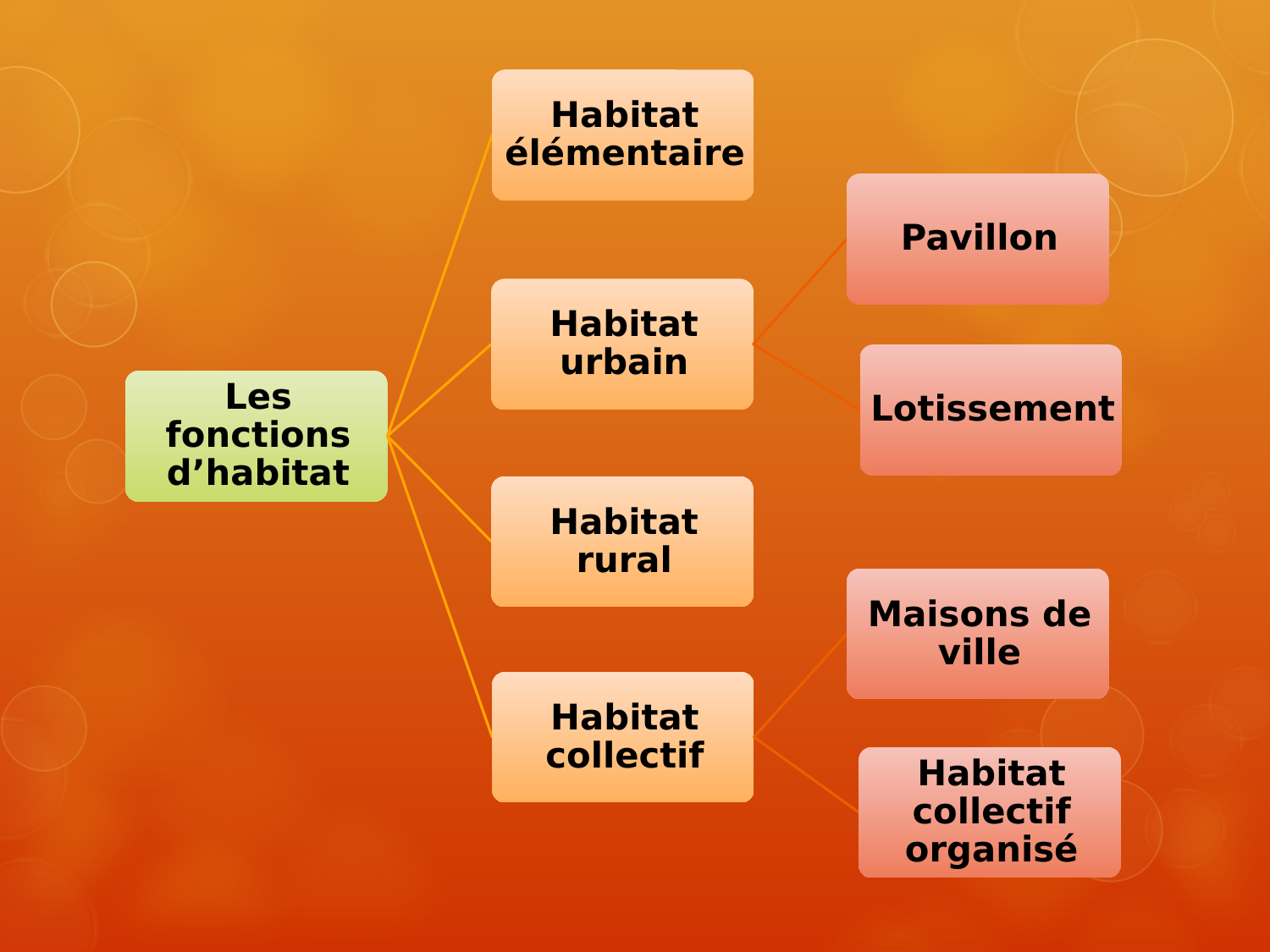

Les fonctions d’habitat

Habitat élémentaire

Habitat rural

Habitat urbain

Pavillon

Lotissement

Habitat collectif

Maisons de ville

Habitat collectif organisé
#